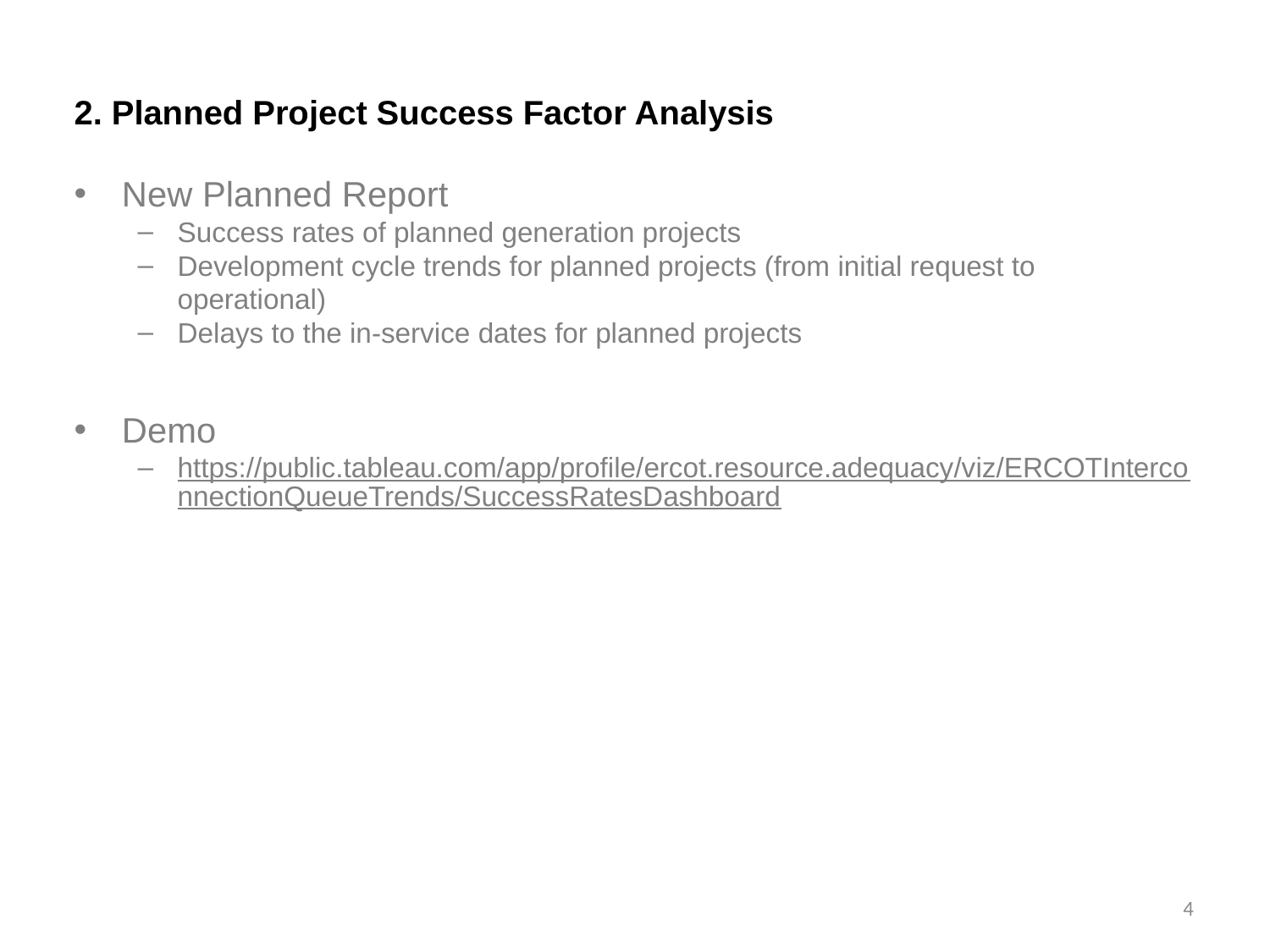

# 2. Planned Project Success Factor Analysis
New Planned Report
Success rates of planned generation projects
Development cycle trends for planned projects (from initial request to operational)
Delays to the in-service dates for planned projects

Demo
https://public.tableau.com/app/profile/ercot.resource.adequacy/viz/ERCOTInterconnectionQueueTrends/SuccessRatesDashboard

4